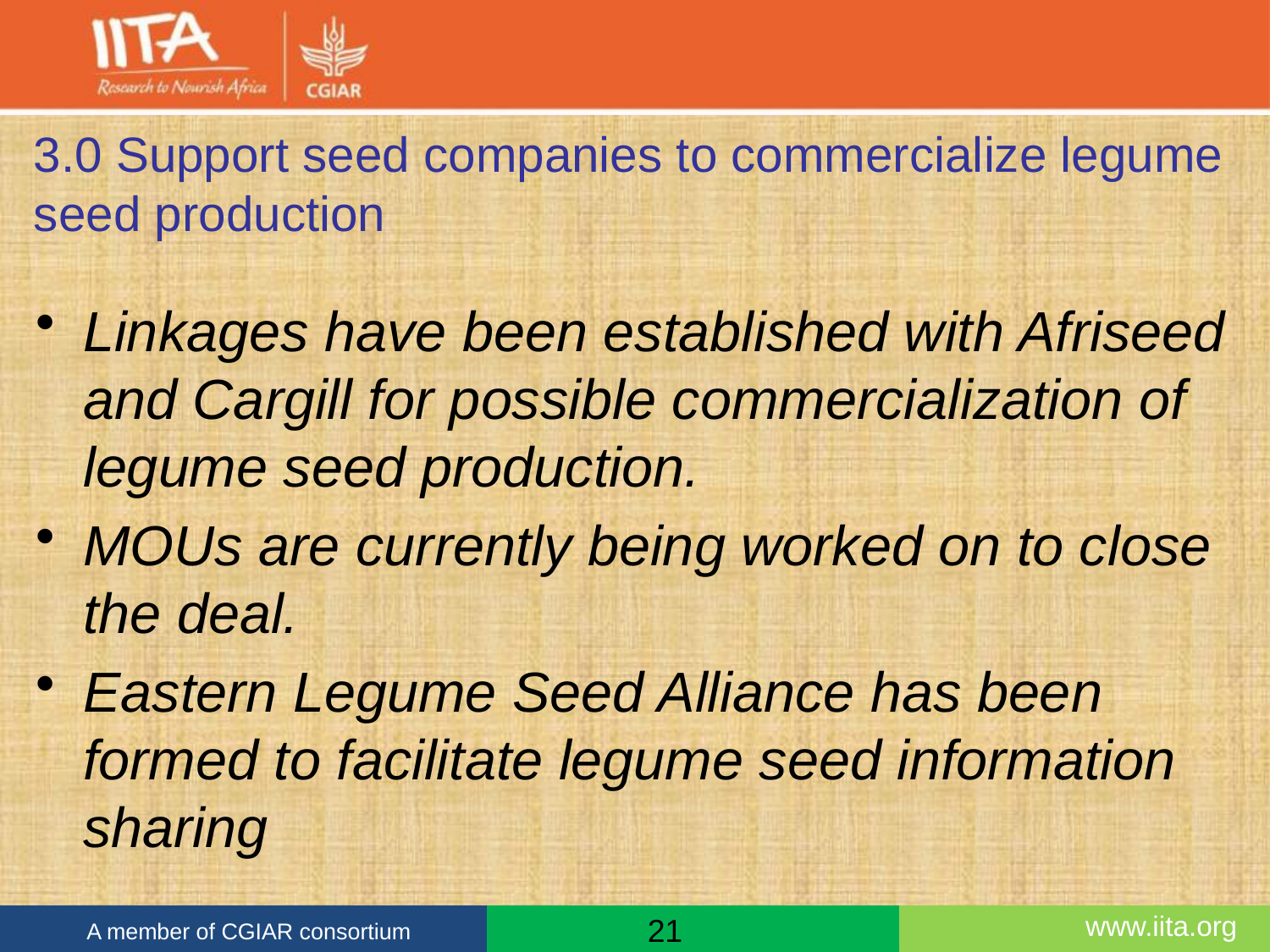

# 3.0 Support seed companies to commercialize legume seed production
Linkages have been established with Afriseed and Cargill for possible commercialization of legume seed production.
MOUs are currently being worked on to close the deal.
Eastern Legume Seed Alliance has been formed to facilitate legume seed information sharing
21